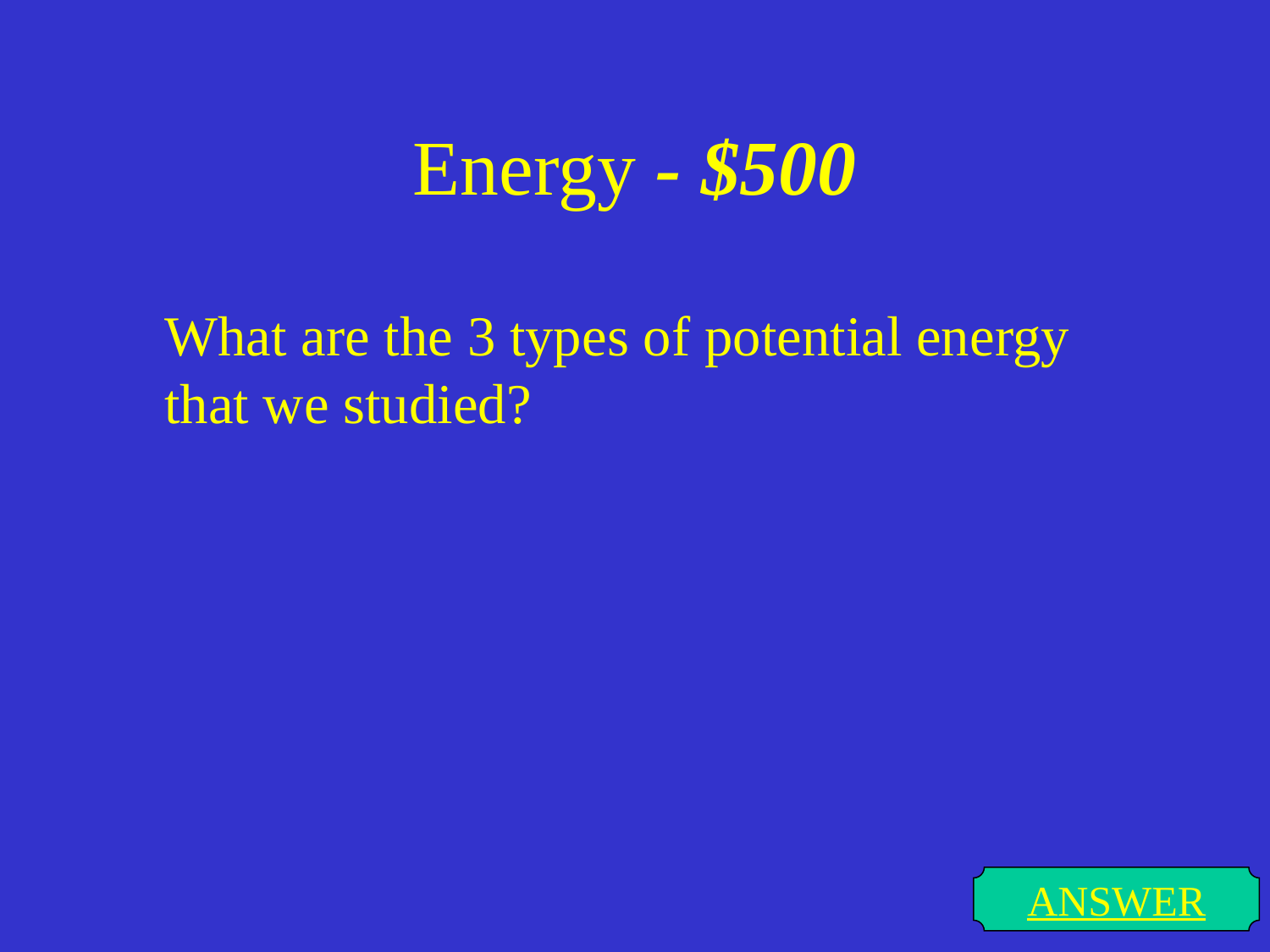

# Energy - $500
What are the 3 types of potential energy that we studied?

ANSWER